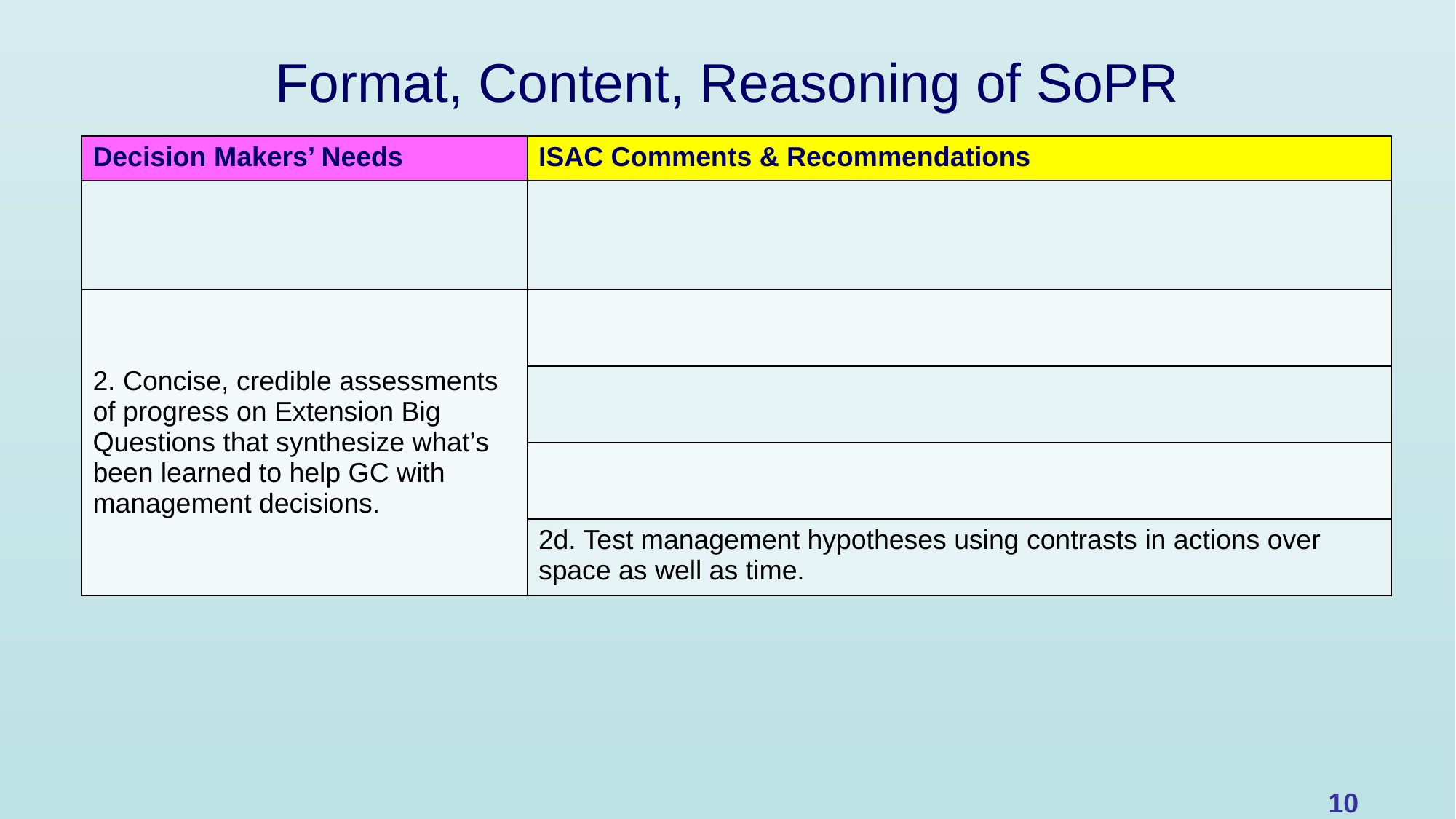

# Format, Content, Reasoning of SoPR
| Decision Makers’ Needs | ISAC Comments & Recommendations |
| --- | --- |
|  |  |
| 2. Concise, credible assessments of progress on Extension Big Questions that synthesize what’s been learned to help GC with management decisions. |  |
|  |  |
|  |  |
|  | 2d. Test management hypotheses using contrasts in actions over space as well as time. |